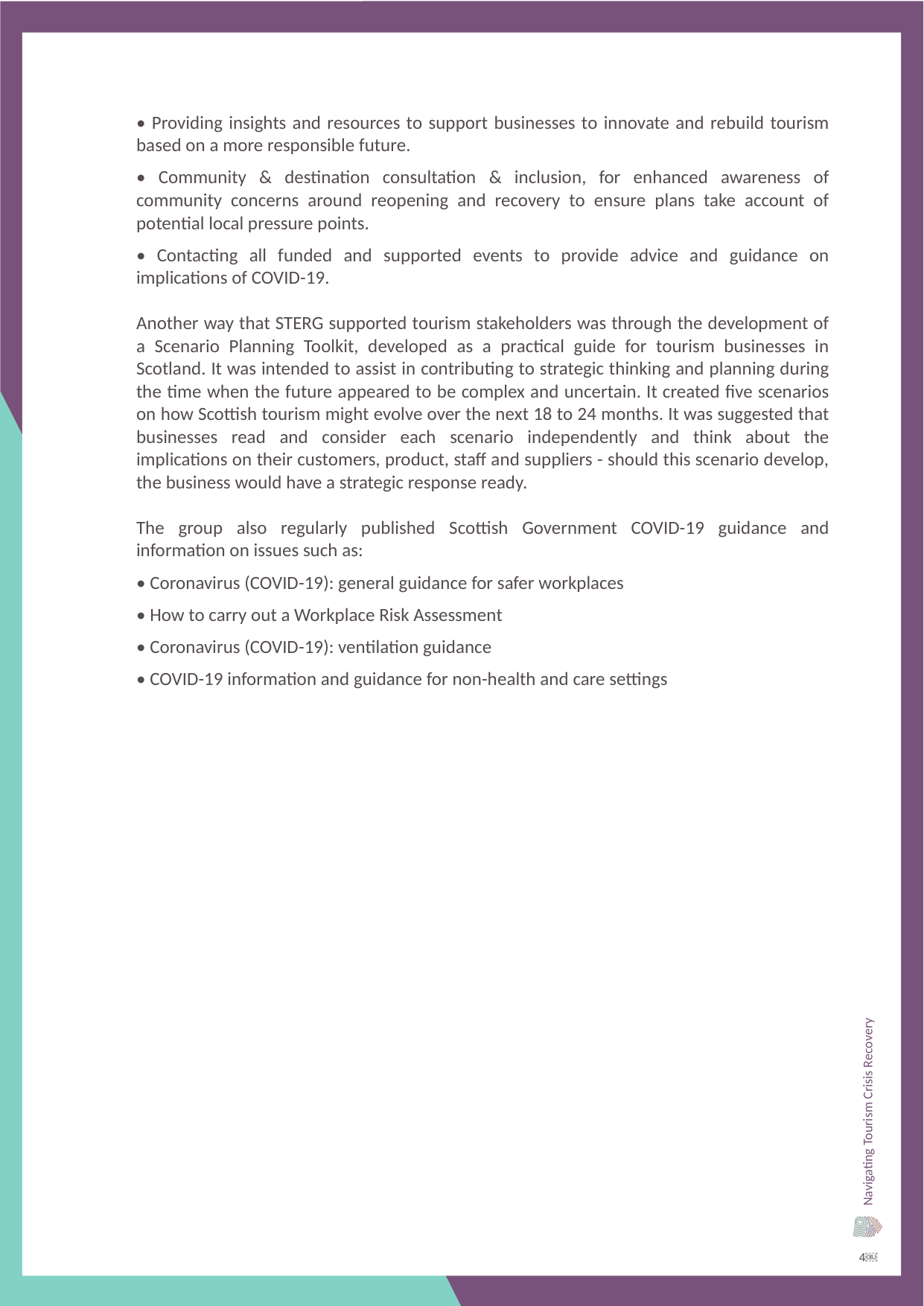

• Providing insights and resources to support businesses to innovate and rebuild tourism based on a more responsible future.
• Community & destination consultation & inclusion, for enhanced awareness of community concerns around reopening and recovery to ensure plans take account of potential local pressure points.
• Contacting all funded and supported events to provide advice and guidance on implications of COVID-19.

Another way that STERG supported tourism stakeholders was through the development of a Scenario Planning Toolkit, developed as a practical guide for tourism businesses in Scotland. It was intended to assist in contributing to strategic thinking and planning during the time when the future appeared to be complex and uncertain. It created five scenarios on how Scottish tourism might evolve over the next 18 to 24 months. It was suggested that businesses read and consider each scenario independently and think about the implications on their customers, product, staff and suppliers - should this scenario develop, the business would have a strategic response ready.

The group also regularly published Scottish Government COVID-19 guidance and information on issues such as:
• Coronavirus (COVID-19): general guidance for safer workplaces
• How to carry out a Workplace Risk Assessment
• Coronavirus (COVID-19): ventilation guidance
• COVID-19 information and guidance for non-health and care settings